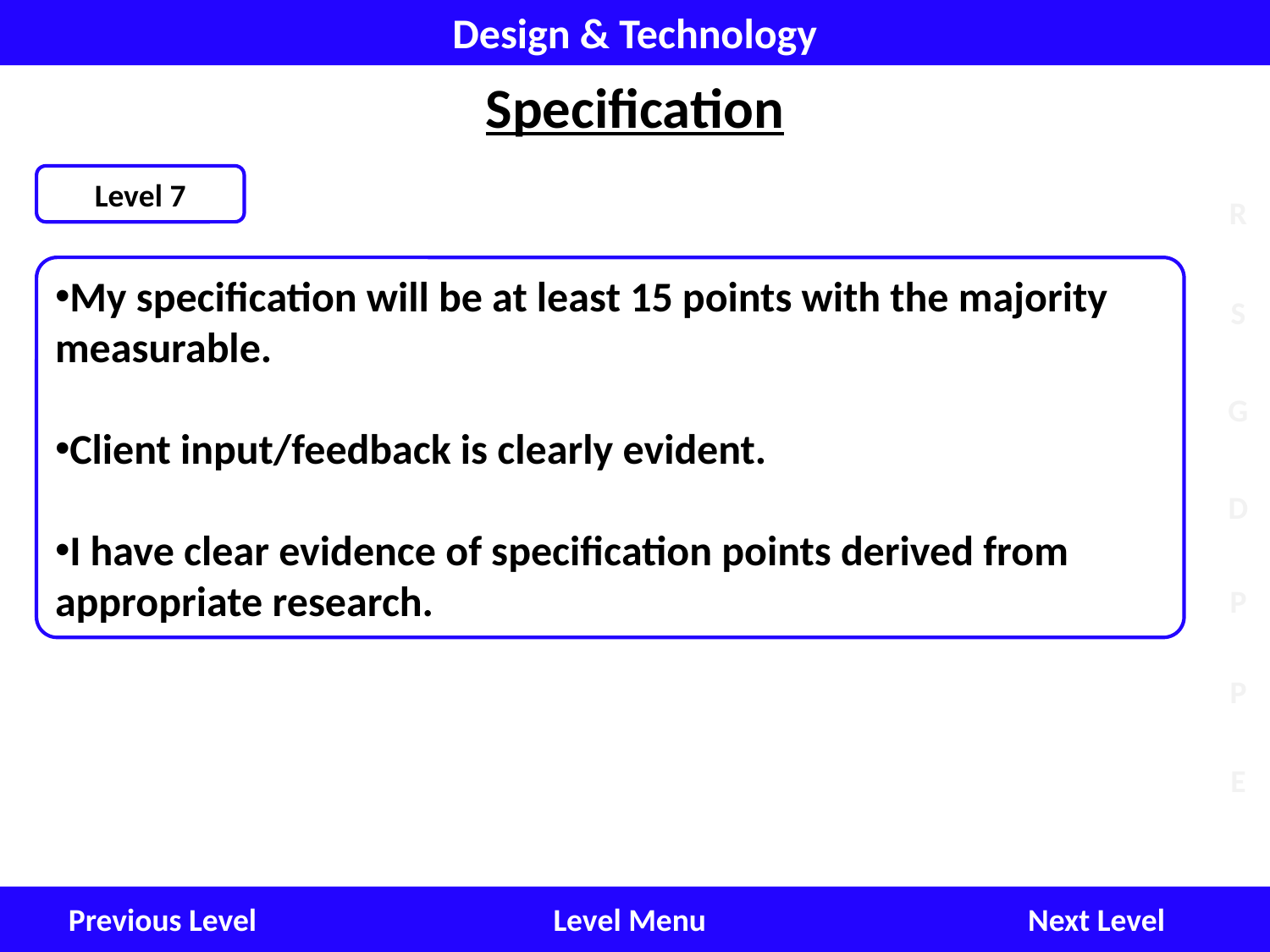

Design & Technology
Specification
Level 7
My specification will be at least 15 points with the majority measurable.

Client input/feedback is clearly evident.

I have clear evidence of specification points derived from appropriate research.

Next Level
Level Menu
Previous Level